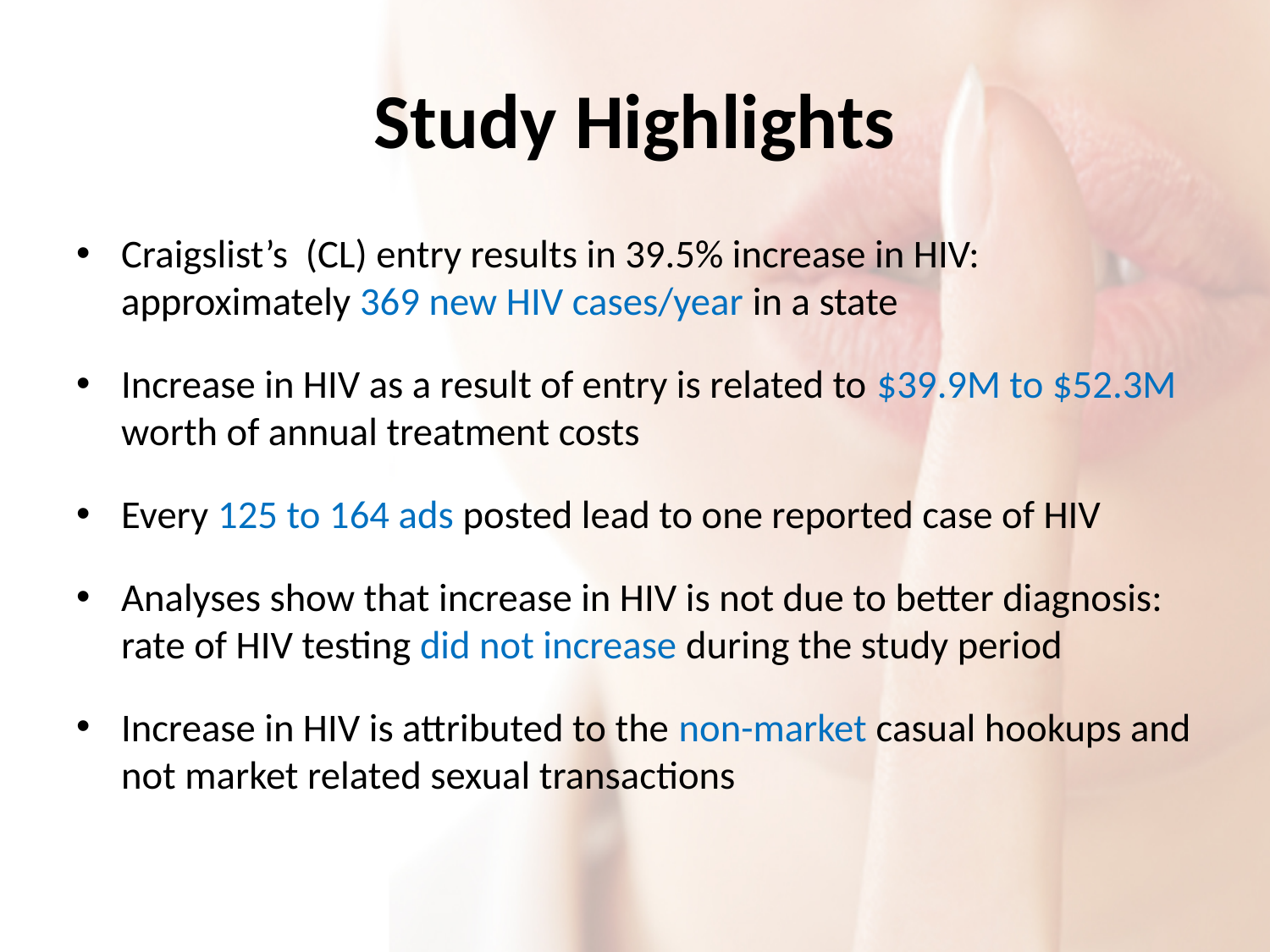

# Study Highlights
Craigslist’s  (CL) entry results in 39.5% increase in HIV: approximately 369 new HIV cases/year in a state

Increase in HIV as a result of entry is related to $39.9M to $52.3M worth of annual treatment costs

Every 125 to 164 ads posted lead to one reported case of HIV

Analyses show that increase in HIV is not due to better diagnosis: rate of HIV testing did not increase during the study period

Increase in HIV is attributed to the non-market casual hookups and not market related sexual transactions